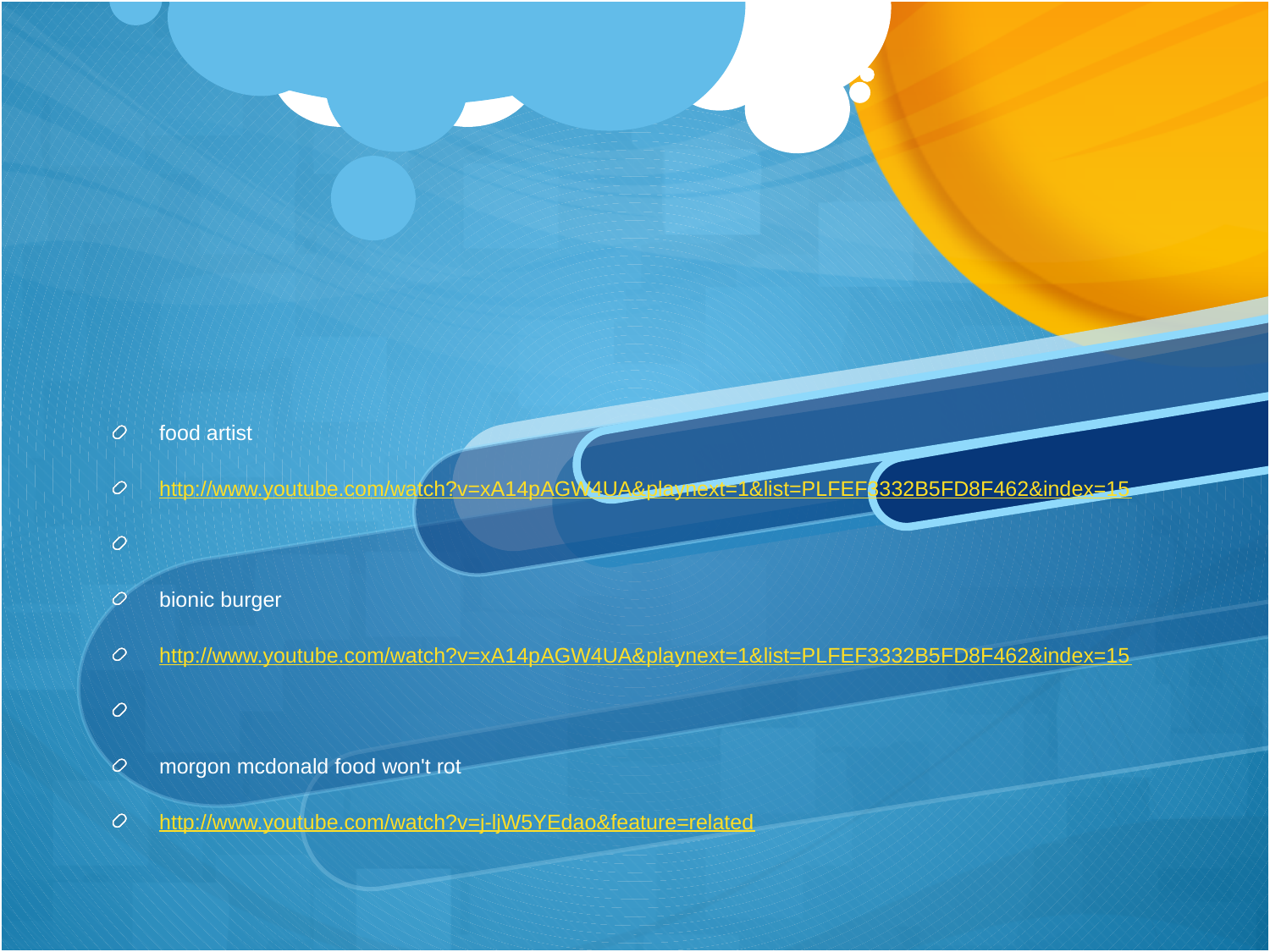

food artist
http://www.youtube.com/watch?v=xA14pAGW4UA&playnext=1&list=PLFEF3332B5FD8F462&index=15

bionic burger
http://www.youtube.com/watch?v=xA14pAGW4UA&playnext=1&list=PLFEF3332B5FD8F462&index=15

morgon mcdonald food won't rot
http://www.youtube.com/watch?v=j-ljW5YEdao&feature=related